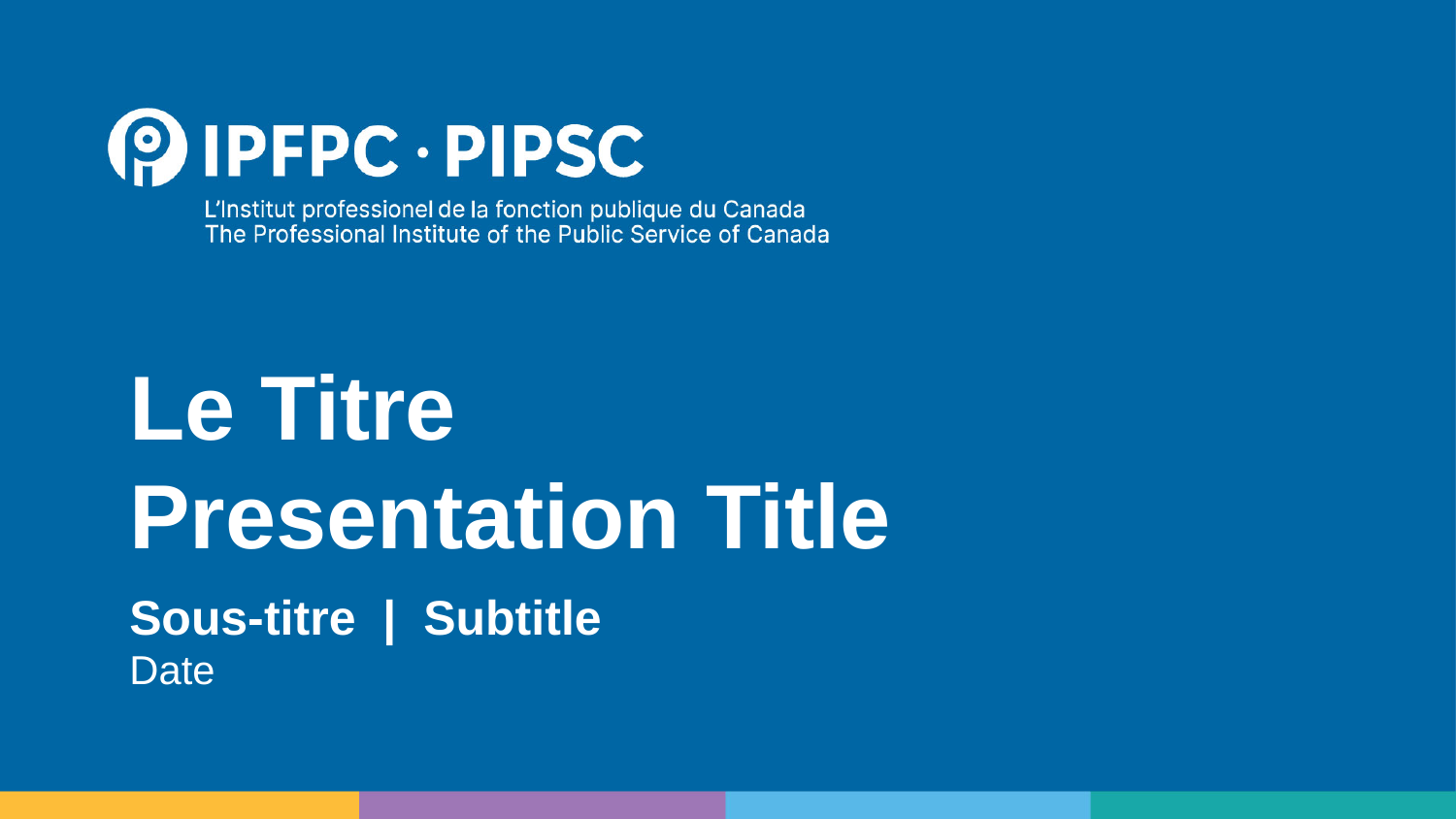

Le Titre
Presentation Title
Sous-titre  |  Subtitle
Date